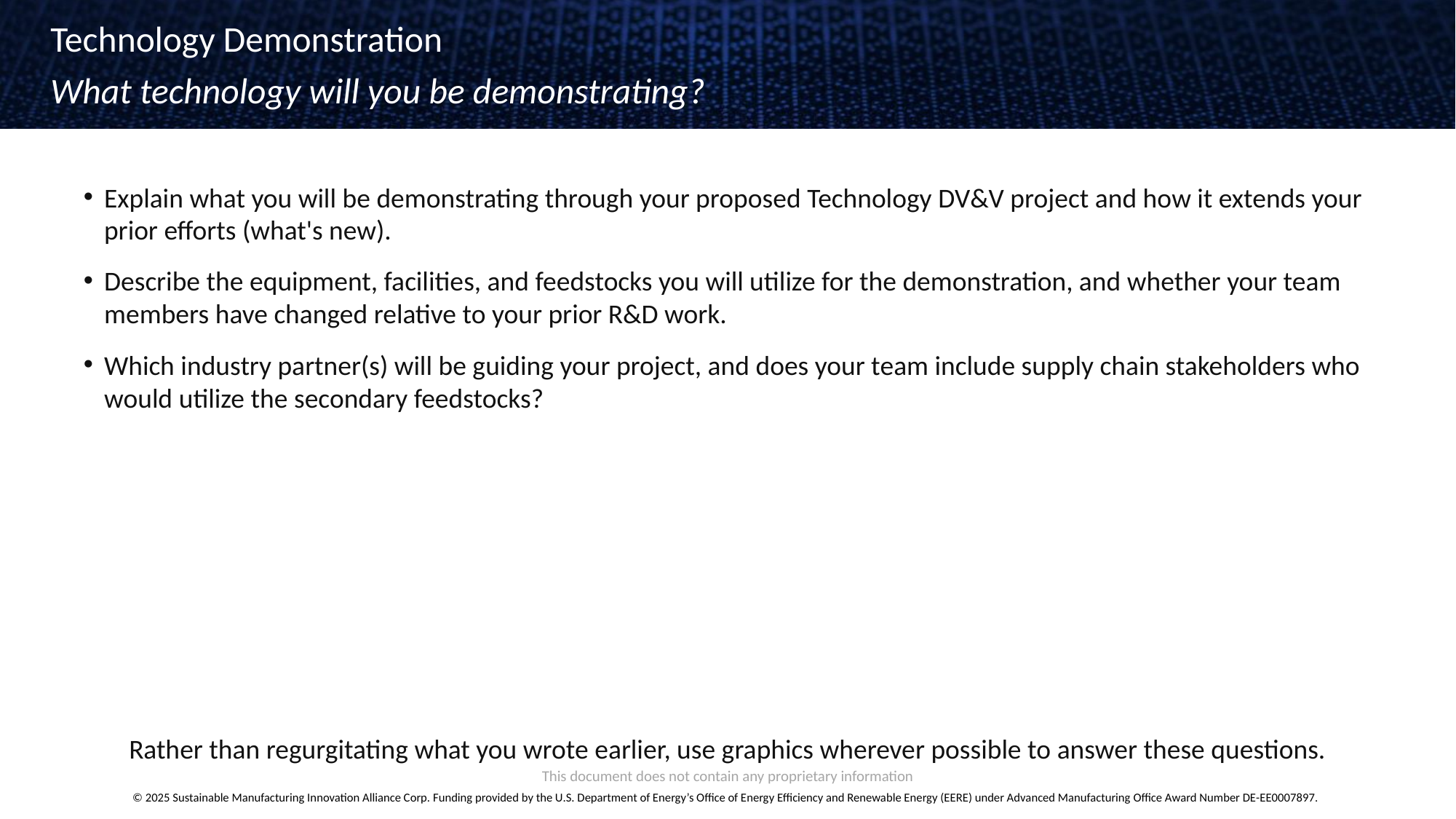

Technology Demonstration
What technology will you be demonstrating?
Explain what you will be demonstrating through your proposed Technology DV&V project and how it extends your prior efforts (what's new).
Describe the equipment, facilities, and feedstocks you will utilize for the demonstration, and whether your team members have changed relative to your prior R&D work.
Which industry partner(s) will be guiding your project, and does your team include supply chain stakeholders who would utilize the secondary feedstocks?
Rather than regurgitating what you wrote earlier, use graphics wherever possible to answer these questions.